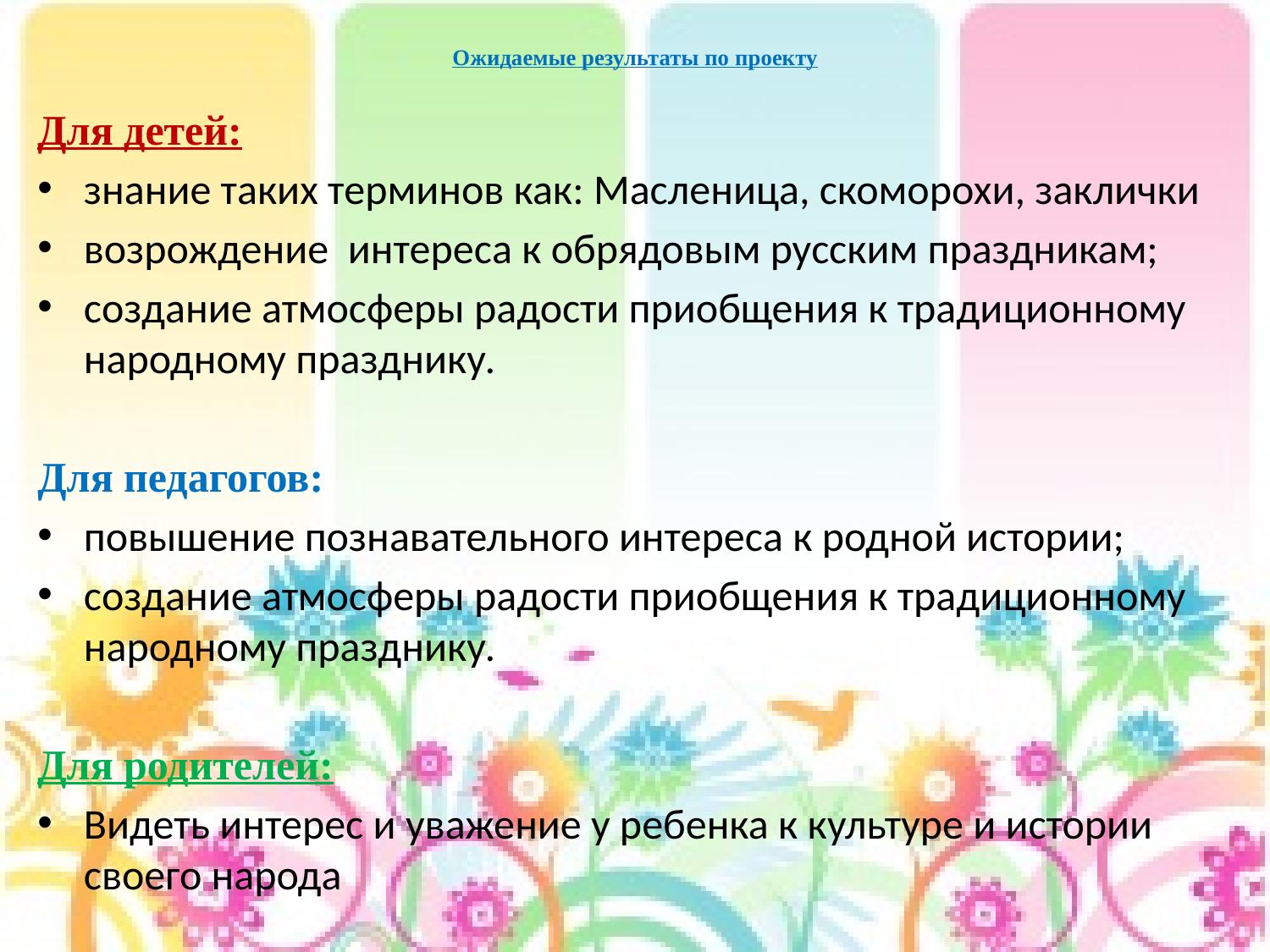

# Ожидаемые результаты по проекту
Для детей:
знание таких терминов как: Масленица, скоморохи, заклички
возрождение  интереса к обрядовым русским праздникам;
создание атмосферы радости приобщения к традиционному народному празднику.

Для педагогов:
повышение познавательного интереса к родной истории;
создание атмосферы радости приобщения к традиционному народному празднику.

Для родителей:
Видеть интерес и уважение у ребенка к культуре и истории своего народа